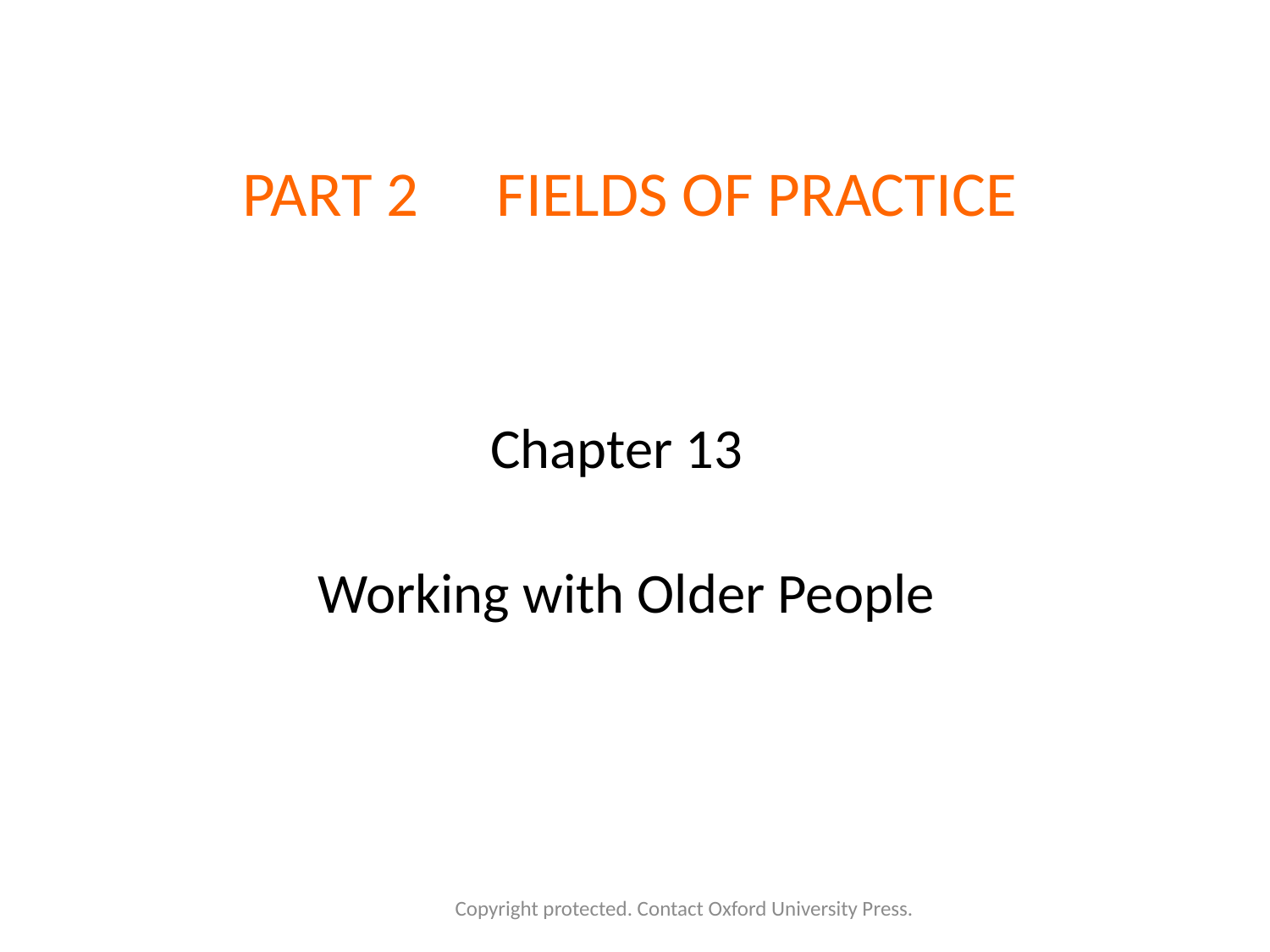

PART 2	FIELDS OF PRACTICE
Chapter 13

# Working with Older People
Copyright protected. Contact Oxford University Press.